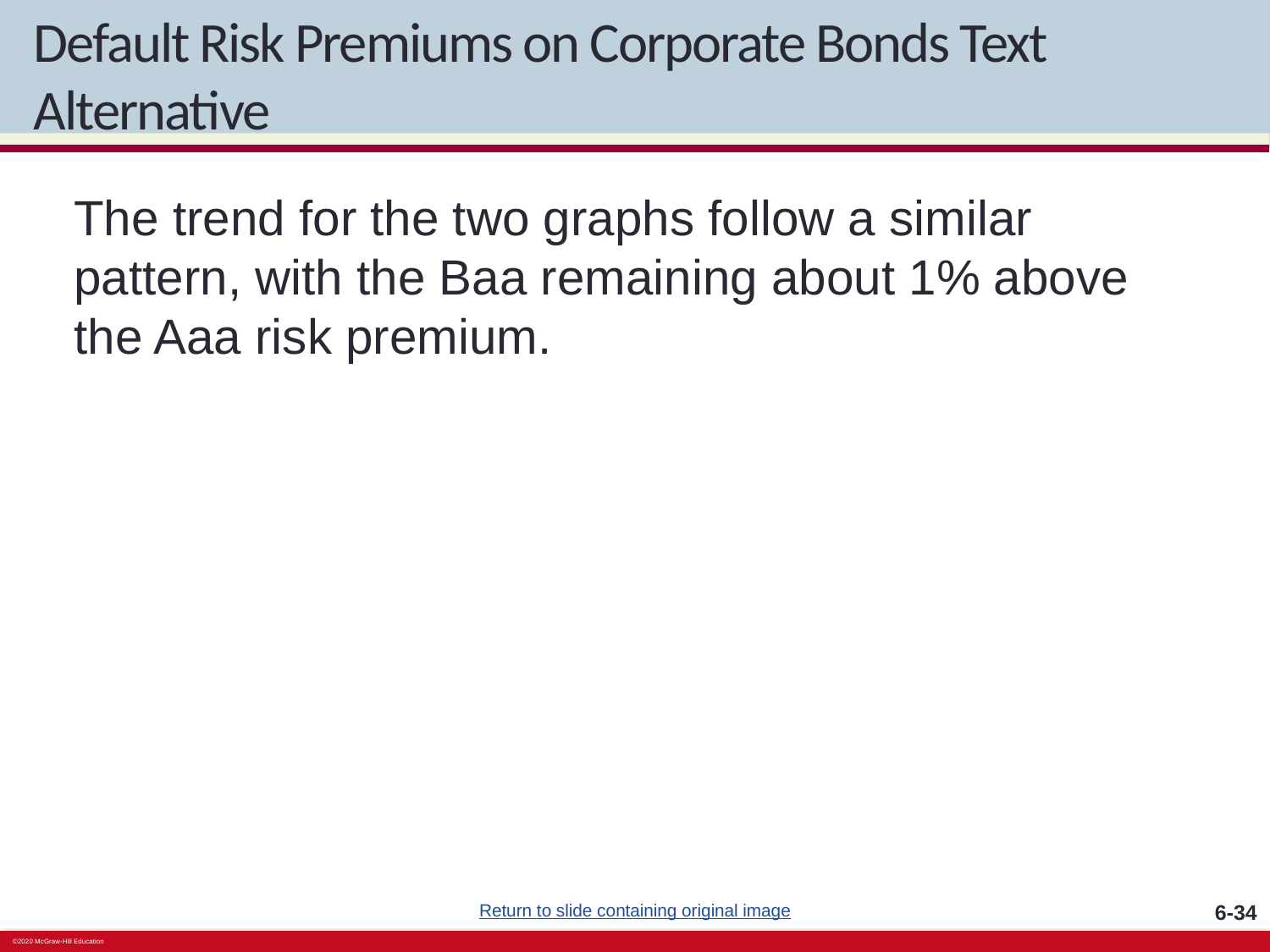

# Default Risk Premiums on Corporate Bonds Text Alternative
The trend for the two graphs follow a similar pattern, with the Baa remaining about 1% above the Aaa risk premium.
Return to slide containing original image